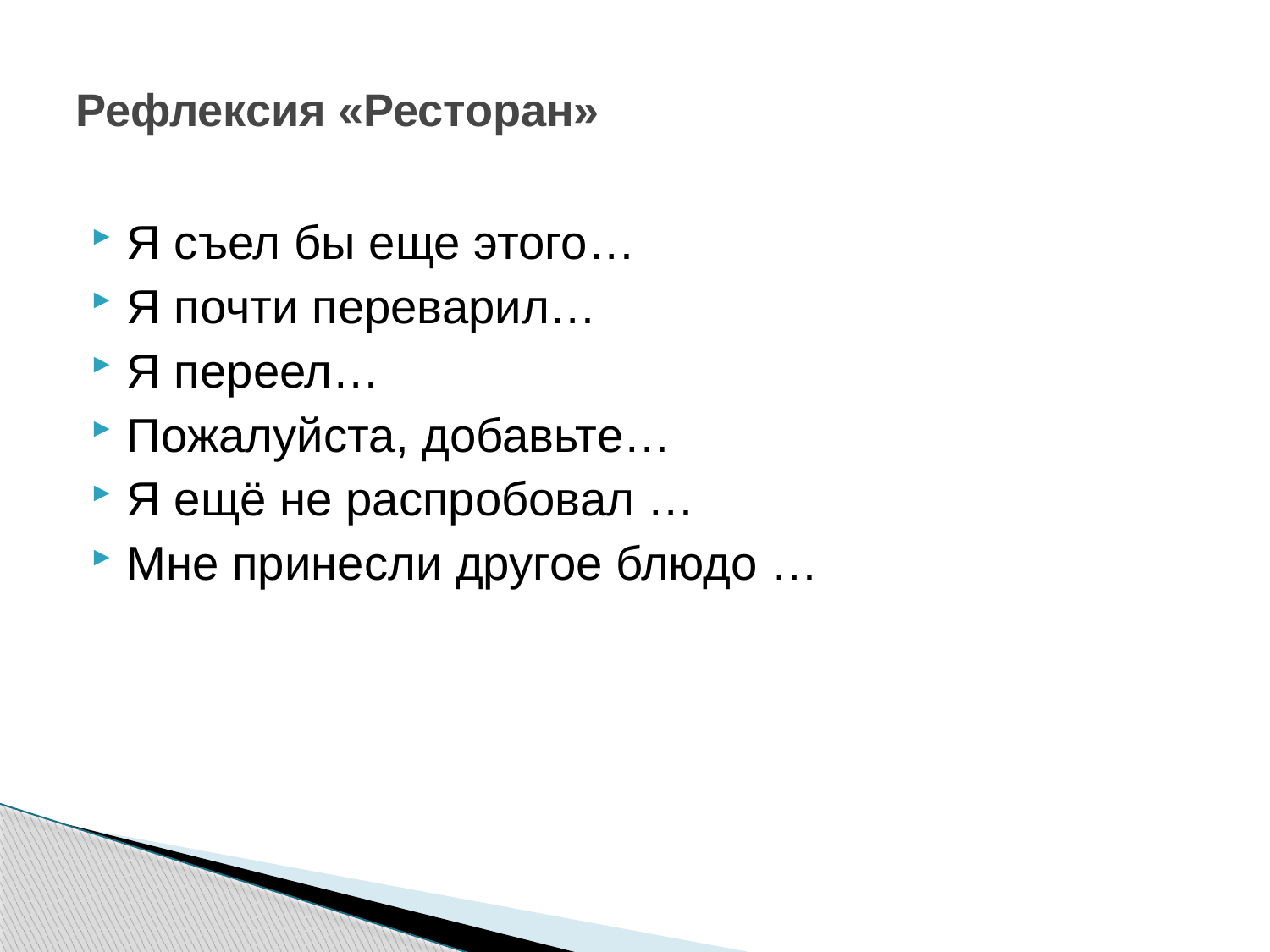

# Рефлексия «Ресторан»
Я съел бы еще этого…
Я почти переварил…
Я переел…
Пожалуйста, добавьте…
Я ещё не распробовал …
Мне принесли другое блюдо …